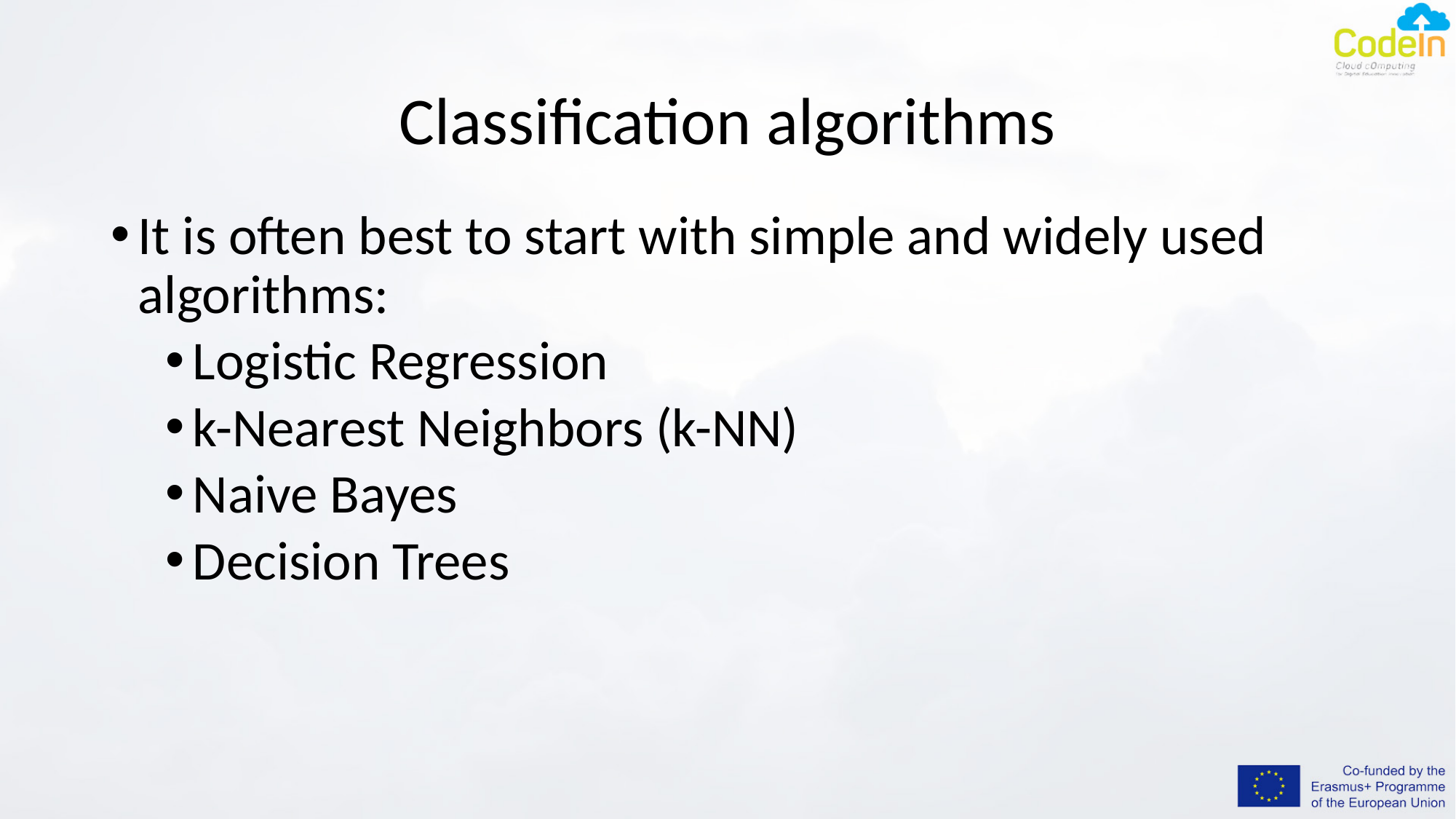

# Classification algorithms
It is often best to start with simple and widely used algorithms:
Logistic Regression
k-Nearest Neighbors (k-NN)
Naive Bayes
Decision Trees